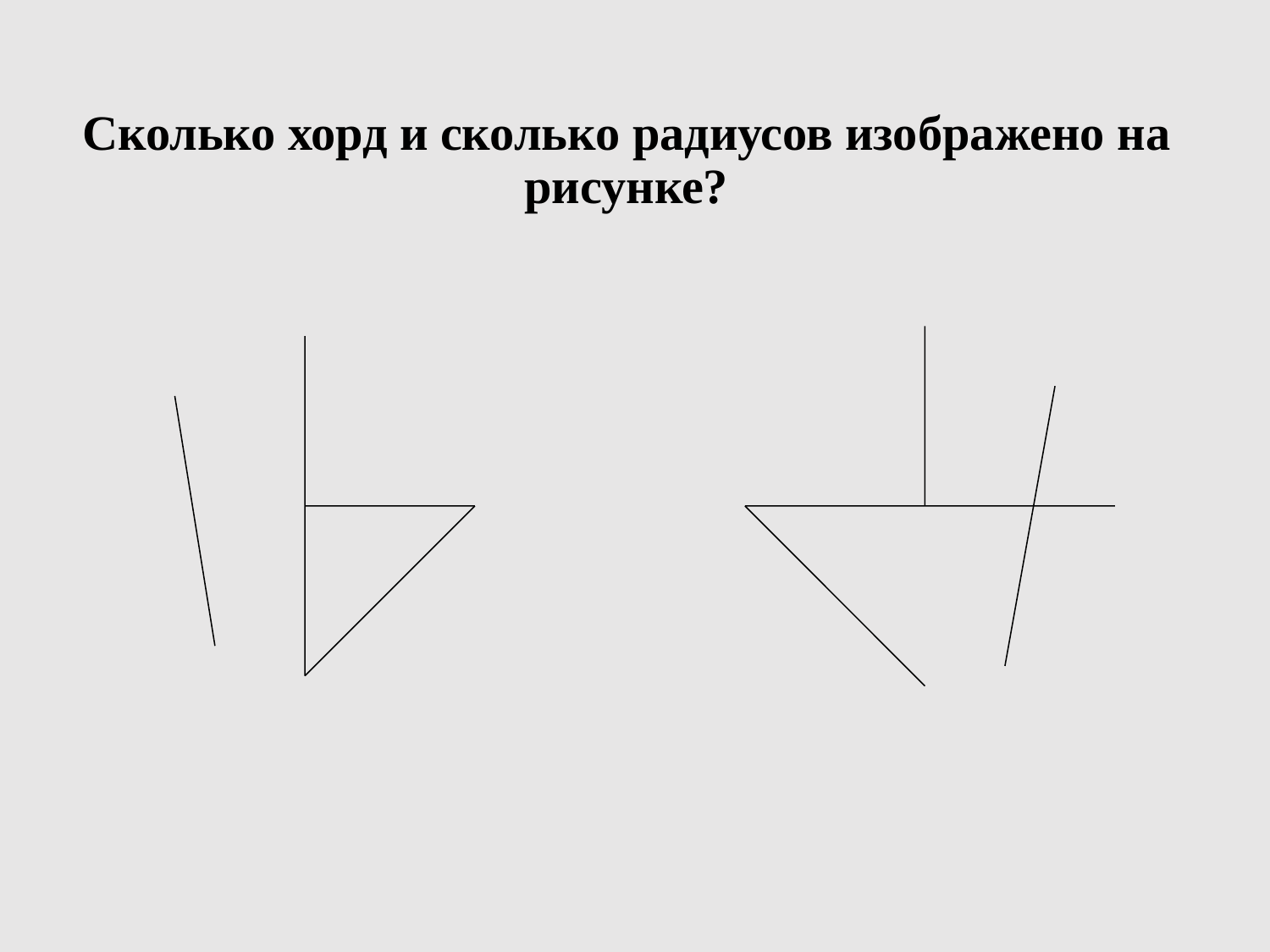

# Сколько хорд и сколько радиусов изображено на рисунке?